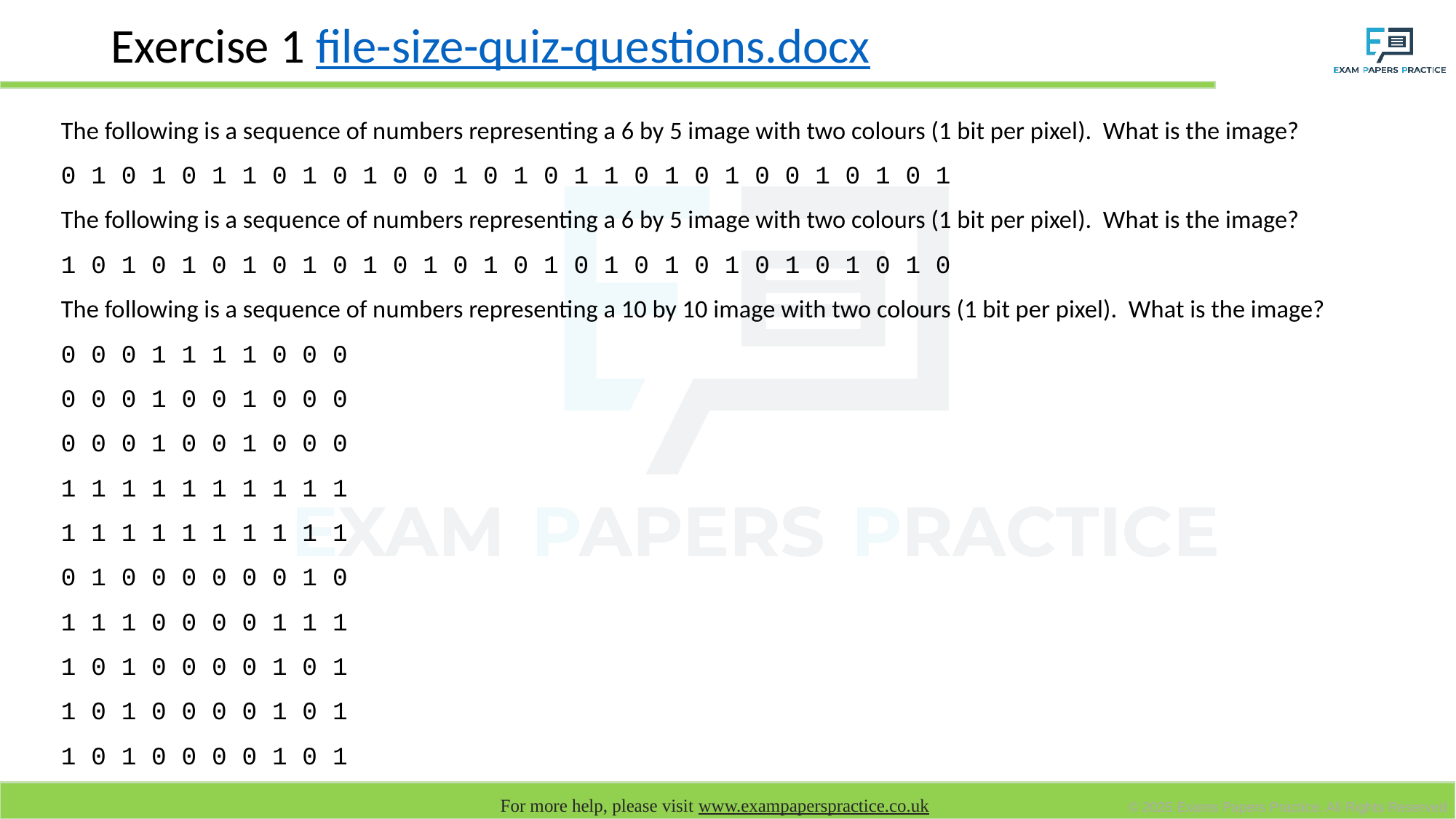

# Exercise 1 file-size-quiz-questions.docx
The following is a sequence of numbers representing a 6 by 5 image with two colours (1 bit per pixel).  What is the image?
0 1 0 1 0 1 1 0 1 0 1 0 0 1 0 1 0 1 1 0 1 0 1 0 0 1 0 1 0 1
The following is a sequence of numbers representing a 6 by 5 image with two colours (1 bit per pixel).  What is the image?
1 0 1 0 1 0 1 0 1 0 1 0 1 0 1 0 1 0 1 0 1 0 1 0 1 0 1 0 1 0
The following is a sequence of numbers representing a 10 by 10 image with two colours (1 bit per pixel).  What is the image?
0 0 0 1 1 1 1 0 0 0
0 0 0 1 0 0 1 0 0 0
0 0 0 1 0 0 1 0 0 0
1 1 1 1 1 1 1 1 1 1
1 1 1 1 1 1 1 1 1 1
0 1 0 0 0 0 0 0 1 0
1 1 1 0 0 0 0 1 1 1
1 0 1 0 0 0 0 1 0 1
1 0 1 0 0 0 0 1 0 1
1 0 1 0 0 0 0 1 0 1